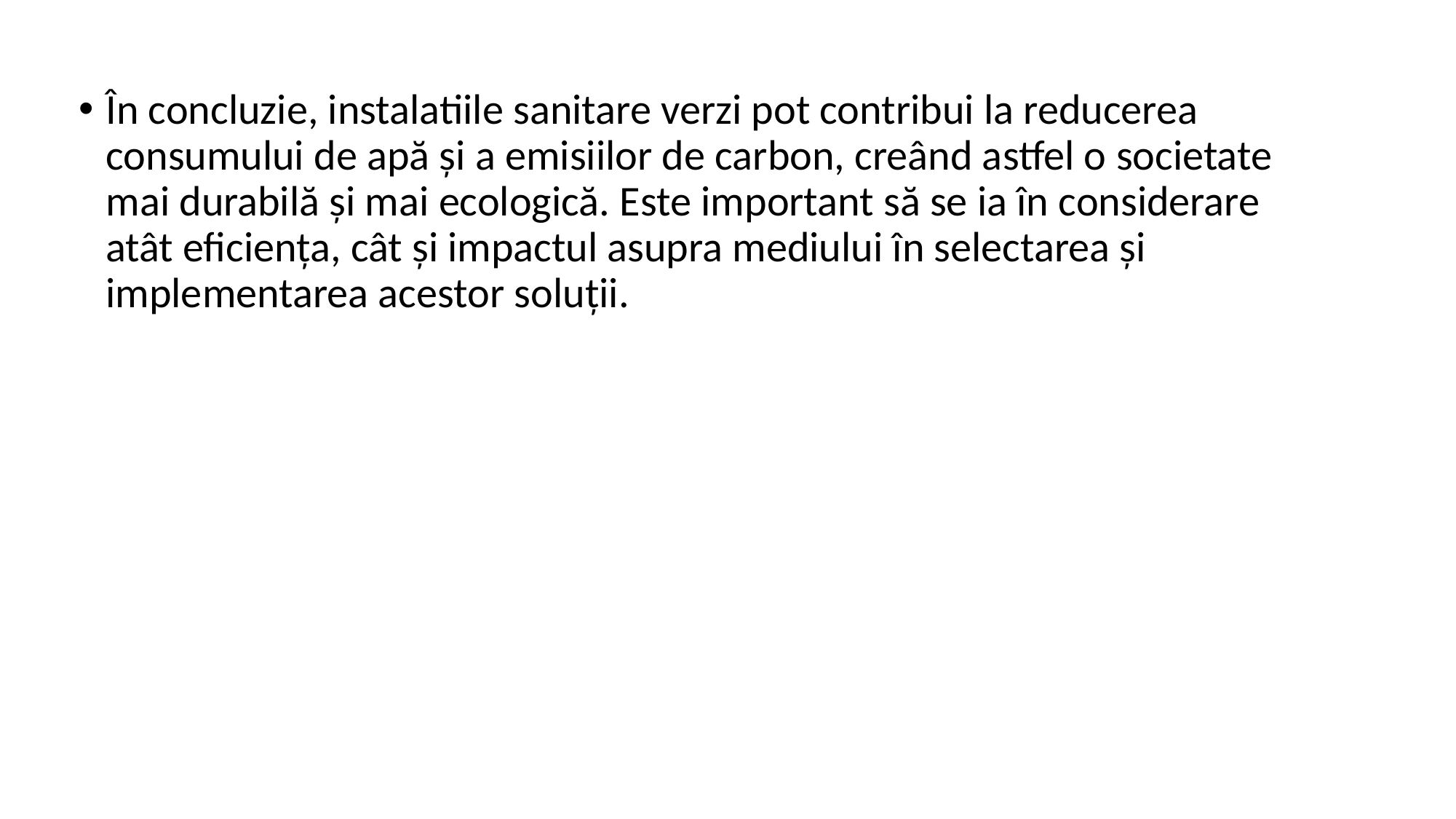

În concluzie, instalatiile sanitare verzi pot contribui la reducerea consumului de apă și a emisiilor de carbon, creând astfel o societate mai durabilă și mai ecologică. Este important să se ia în considerare atât eficiența, cât și impactul asupra mediului în selectarea și implementarea acestor soluții.